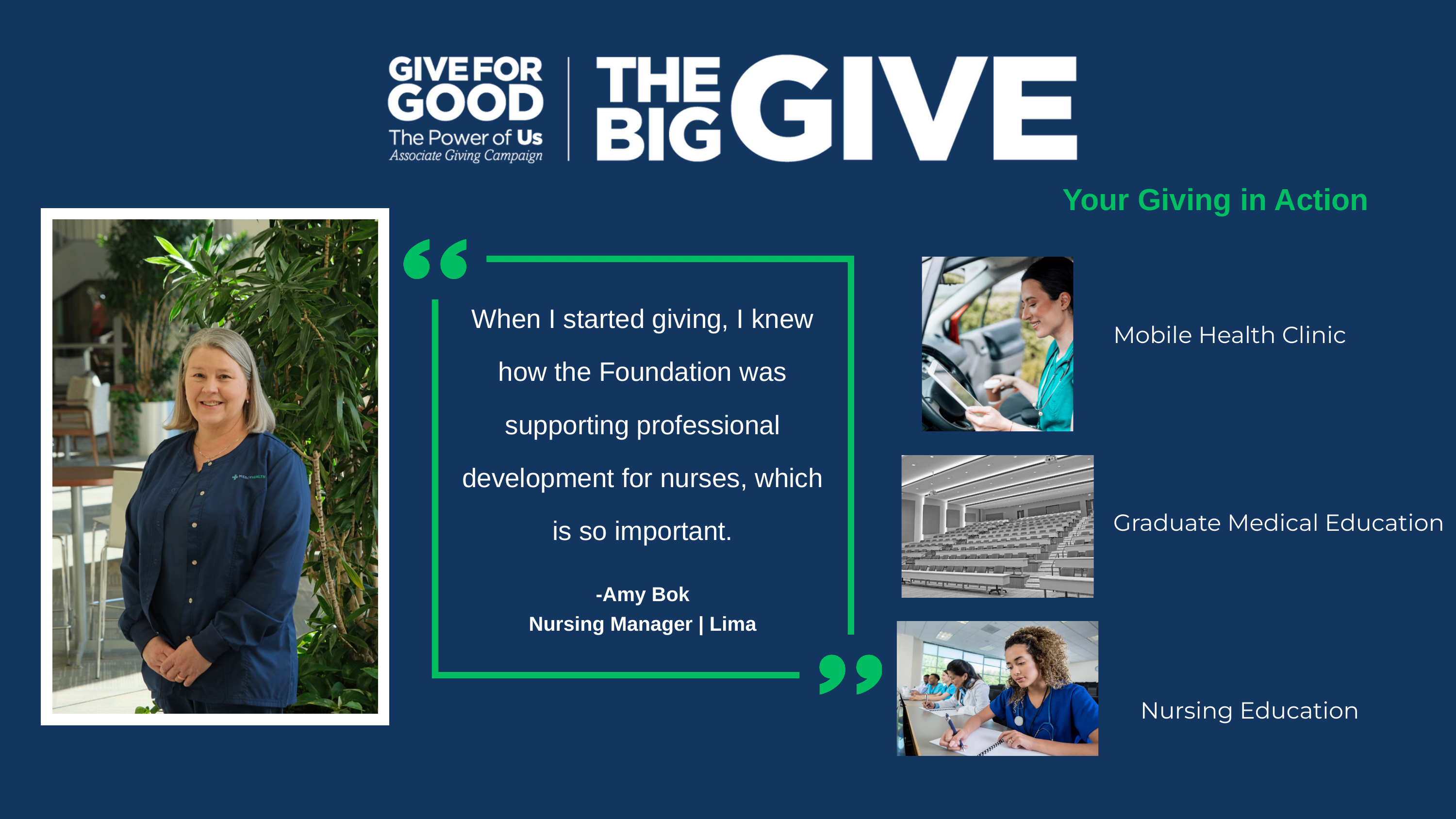

Your Giving in Action

When I started giving, I knew how the Foundation was supporting professional development for nurses, which is so important.

-Amy Bok
Nursing Manager | Lima
Mobile Health Clinic

Graduate Medical Education

Nursing Education